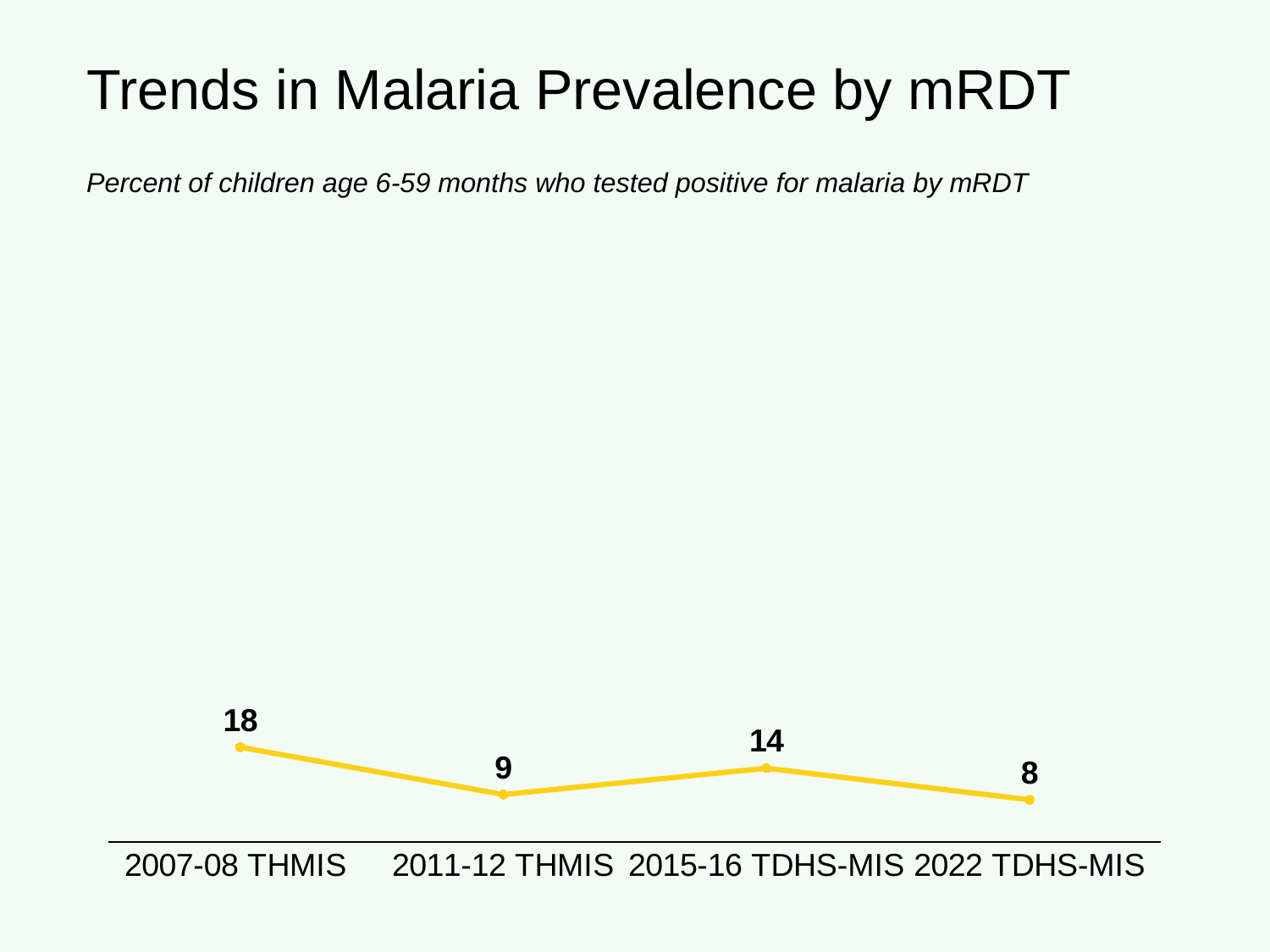

# Trends in Malaria Prevalence by mRDT
Percent of children age 6-59 months who tested positive for malaria by mRDT

### Chart

| Category | Malaria prevalence by RDT |
|---|---|
| 2007-08 THMIS  | 18.0 |
| 2011-12 THMIS | 9.0 |
| 2015-16 TDHS-MIS | 14.0 |
| 2022 TDHS-MIS | 8.0 |